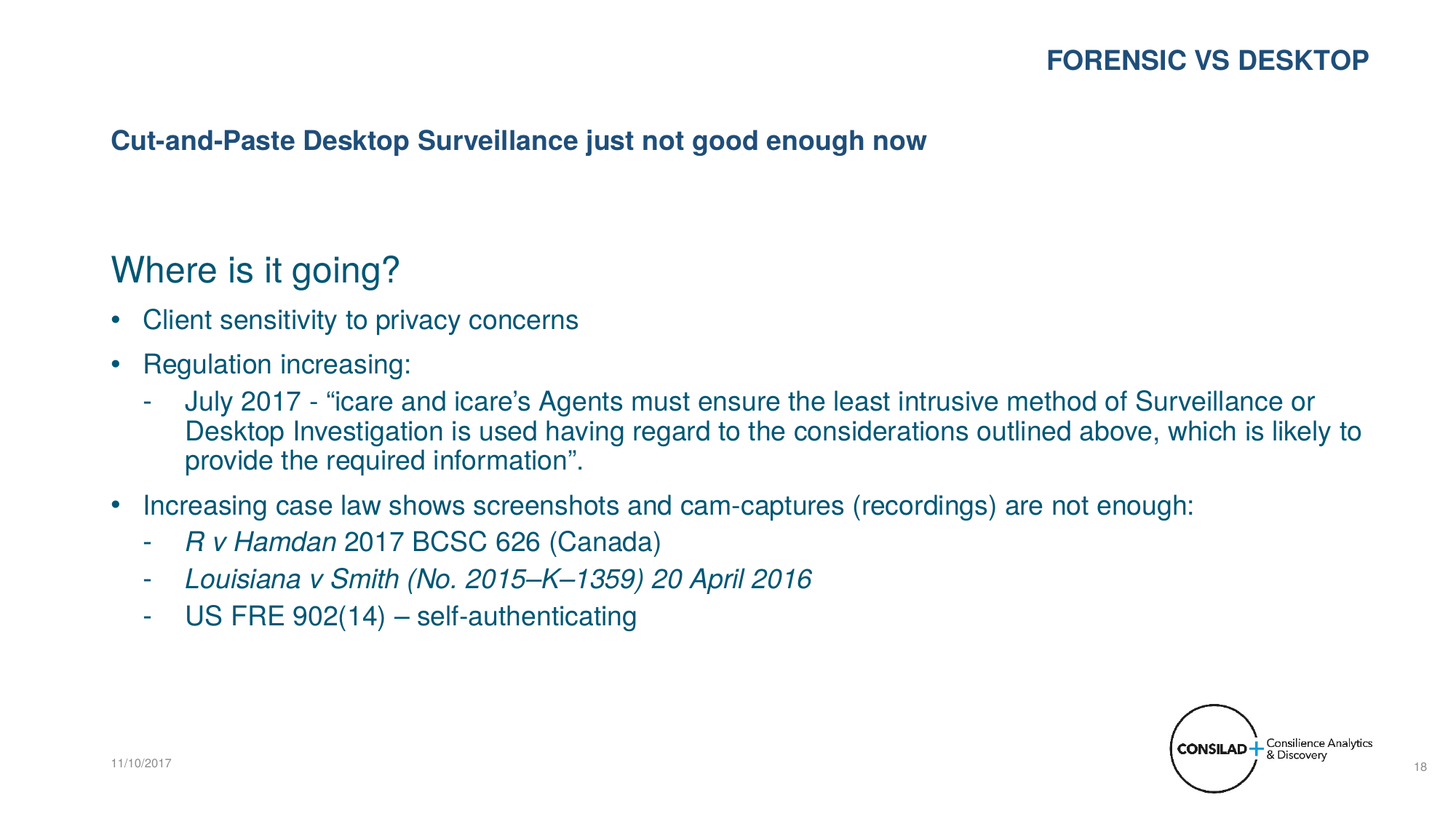

Forensic vs DESKTOP
# Cut-and-Paste Desktop Surveillance just not good enough now
Where is it going?
Client sensitivity to privacy concerns
Regulation increasing:
July 2017 - “icare and icare’s Agents must ensure the least intrusive method of Surveillance or Desktop Investigation is used having regard to the considerations outlined above, which is likely to provide the required information”.
Increasing case law shows screenshots and cam-captures (recordings) are not enough:
R v Hamdan 2017 BCSC 626 (Canada)
Louisiana v Smith (No. 2015–K–1359) 20 April 2016
US FRE 902(14) – self-authenticating

11/10/2017
18